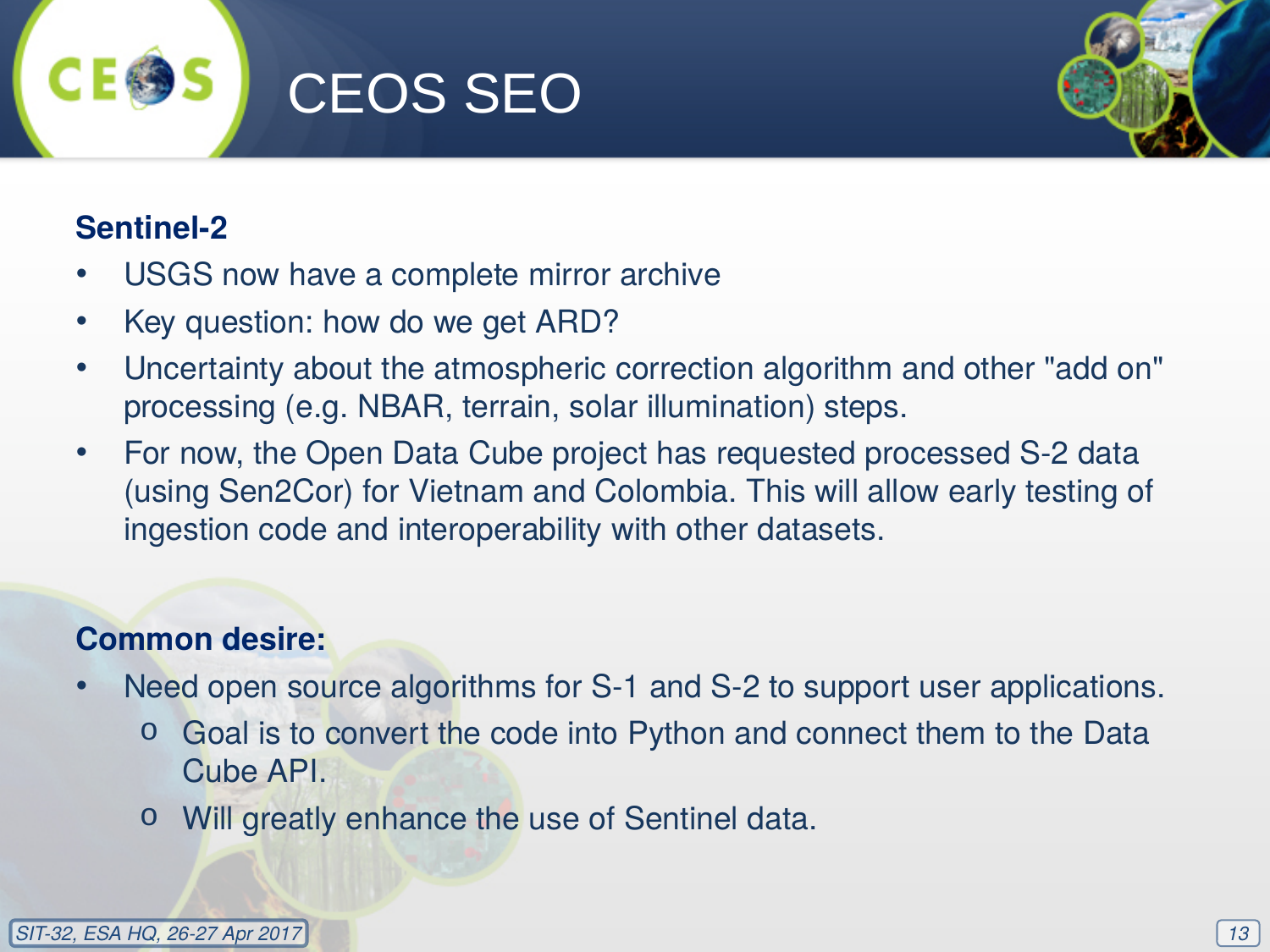

CEOS SEO
Sentinel-2
USGS now have a complete mirror archive
Key question: how do we get ARD?
Uncertainty about the atmospheric correction algorithm and other "add on" processing (e.g. NBAR, terrain, solar illumination) steps.
For now, the Open Data Cube project has requested processed S-2 data (using Sen2Cor) for Vietnam and Colombia. This will allow early testing of ingestion code and interoperability with other datasets.

Common desire:
Need open source algorithms for S-1 and S-2 to support user applications.
Goal is to convert the code into Python and connect them to the Data Cube API.
Will greatly enhance the use of Sentinel data.
13